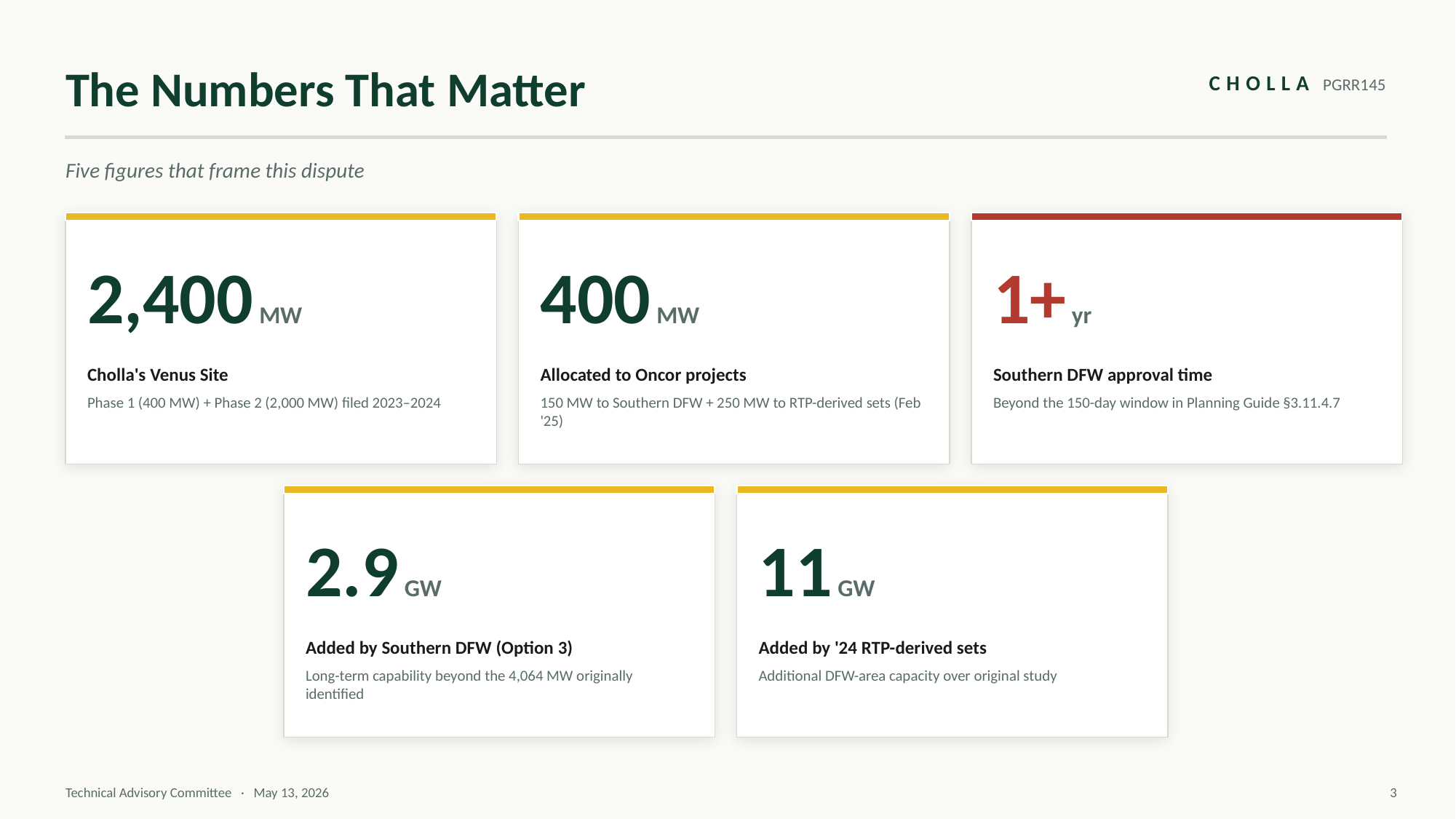

The Numbers That Matter
CHOLLA  PGRR145

Five figures that frame this dispute

2,400 MW
400 MW
1+ yr
Cholla's Venus Site
Allocated to Oncor projects
Southern DFW approval time
Phase 1 (400 MW) + Phase 2 (2,000 MW) filed 2023–2024
150 MW to Southern DFW + 250 MW to RTP-derived sets (Feb '25)
Beyond the 150-day window in Planning Guide §3.11.4.7

2.9 GW
11 GW
Added by Southern DFW (Option 3)
Added by '24 RTP-derived sets
Long-term capability beyond the 4,064 MW originally identified
Additional DFW-area capacity over original study
Technical Advisory Committee   ·   May 13, 2026
3